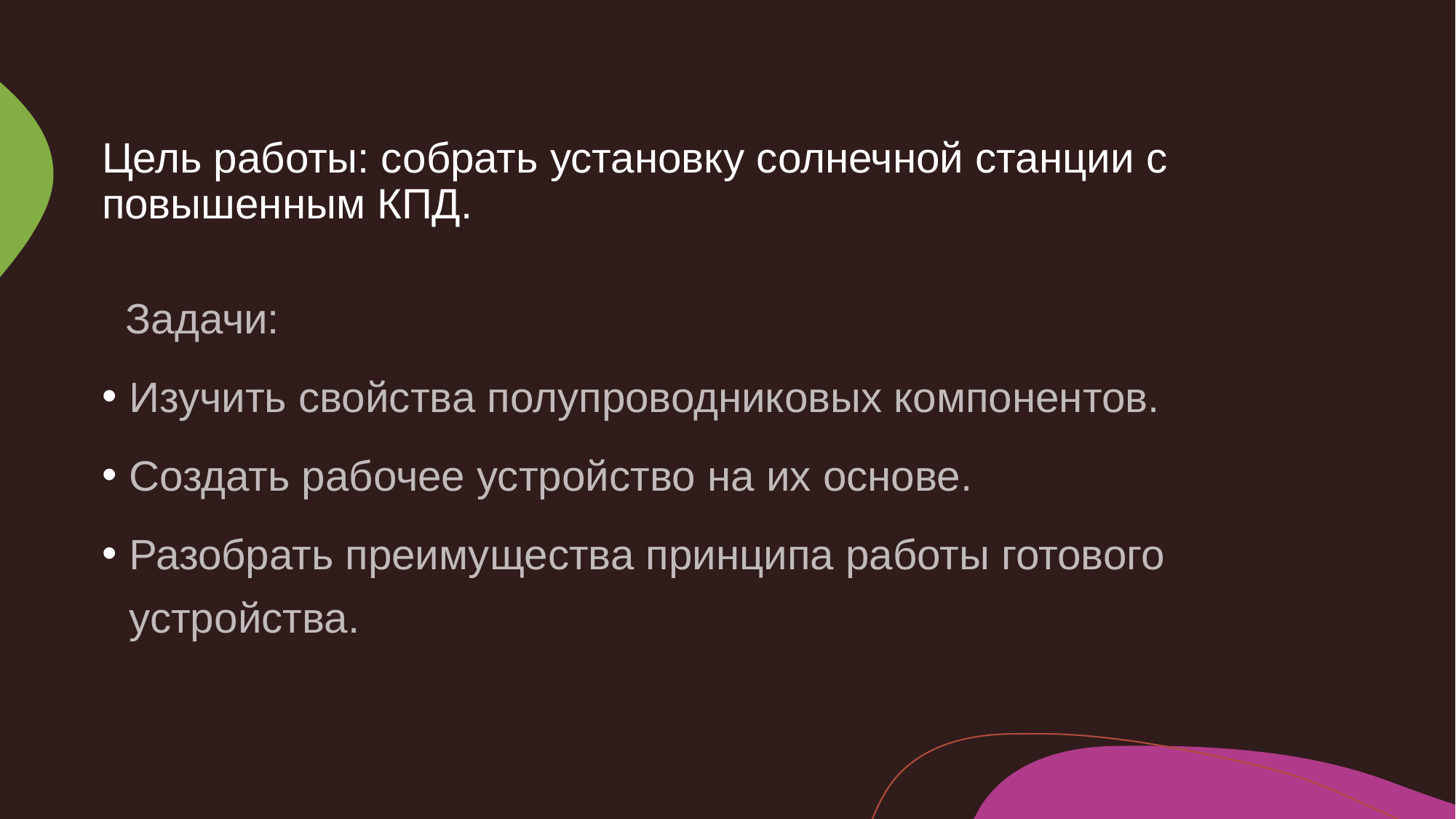

# Цель работы: собрать установку солнечной станции с повышенным КПД.
  Задачи:
Изучить свойства полупроводниковых компонентов.
Создать рабочее устройство на их основе.
Разобрать преимущества принципа работы готового устройства.